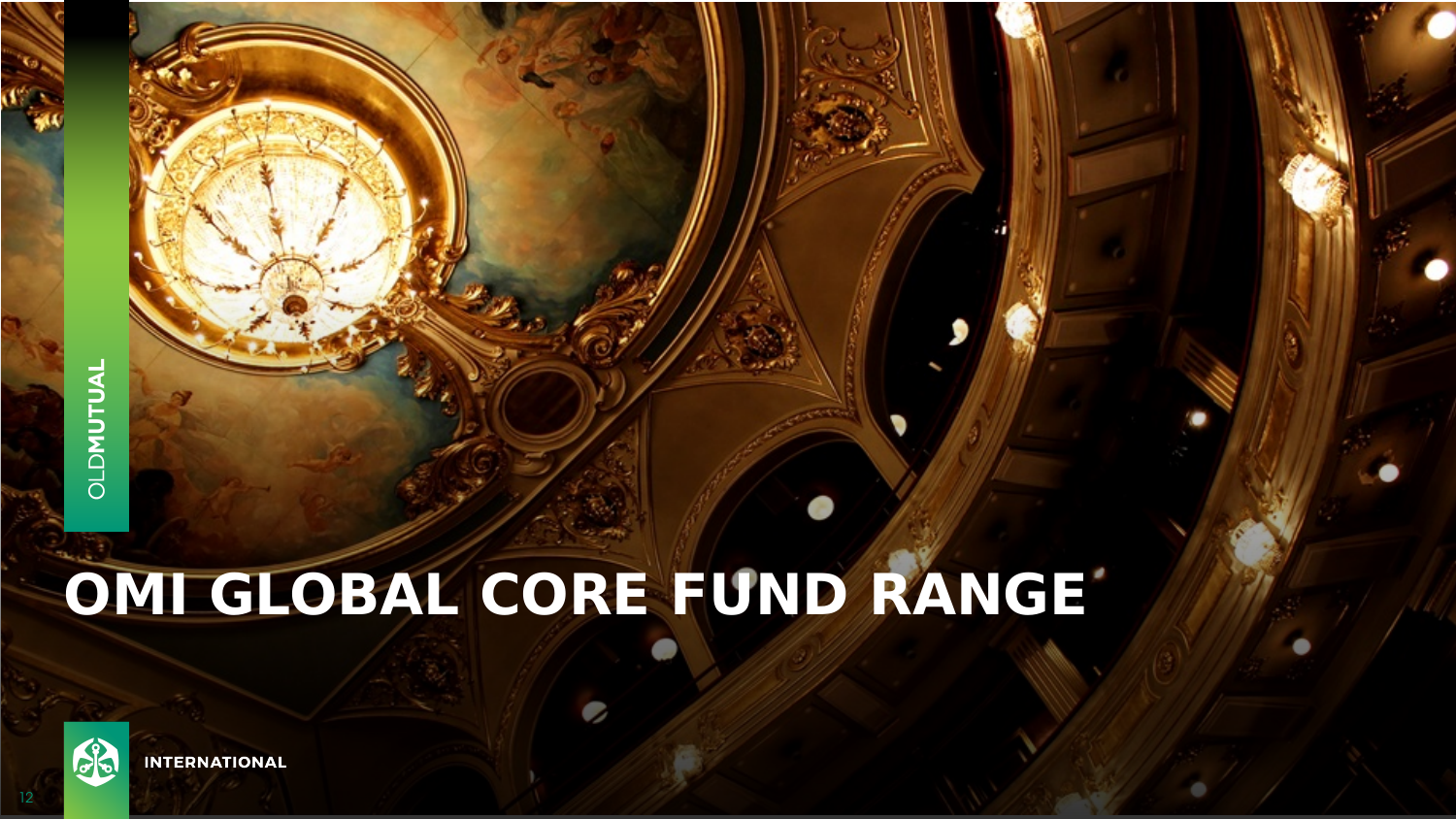

# OMI GLOBAL CORE FUND RANGE

12